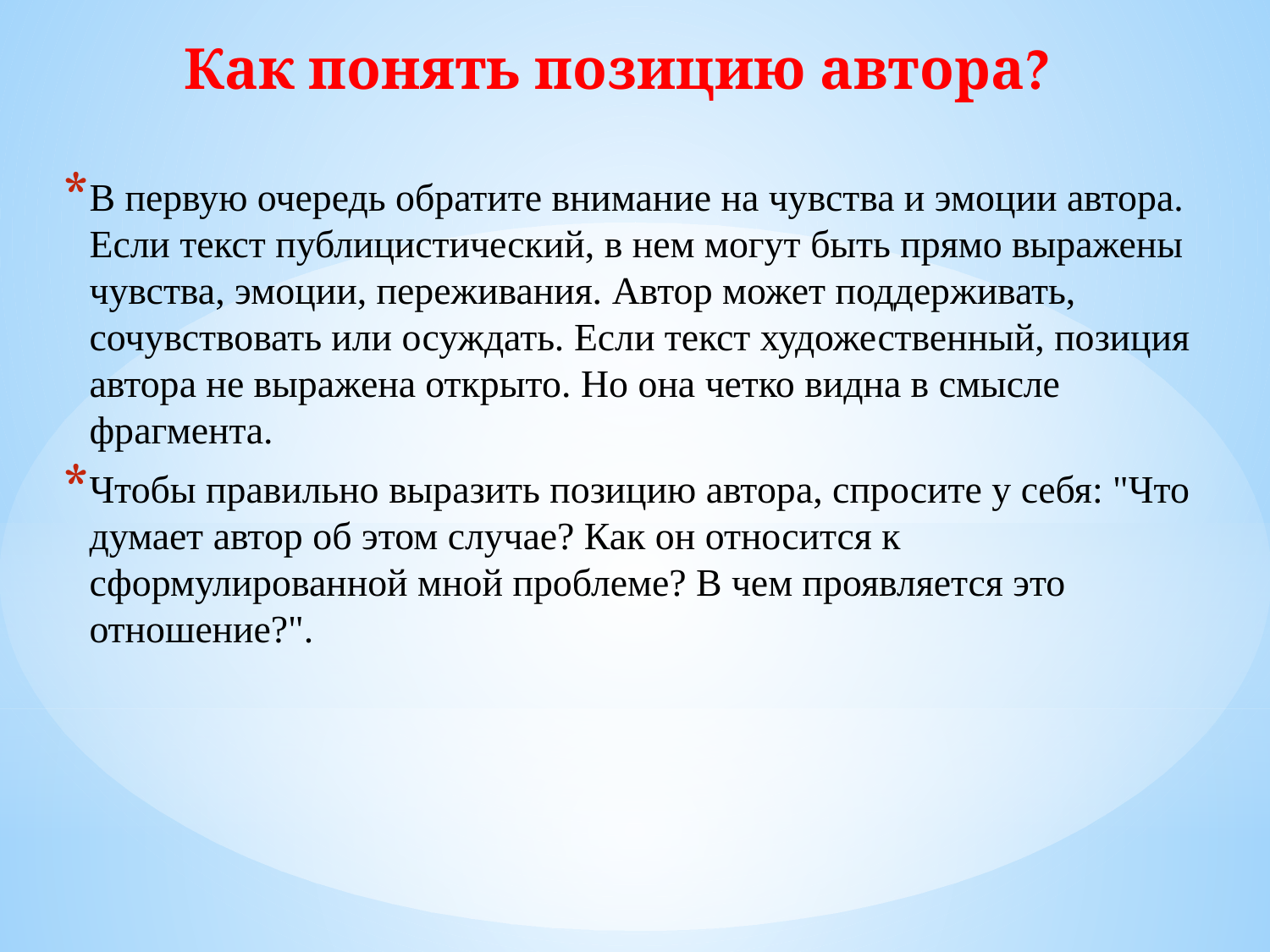

# Как понять позицию автора?
В первую очередь обратите внимание на чувства и эмоции автора. Если текст публицистический, в нем могут быть прямо выражены чувства, эмоции, переживания. Автор может поддерживать, сочувствовать или осуждать. Если текст художественный, позиция автора не выражена открыто. Но она четко видна в смысле фрагмента.
Чтобы правильно выразить позицию автора, спросите у себя: "Что думает автор об этом случае? Как он относится к сформулированной мной проблеме? В чем проявляется это отношение?".